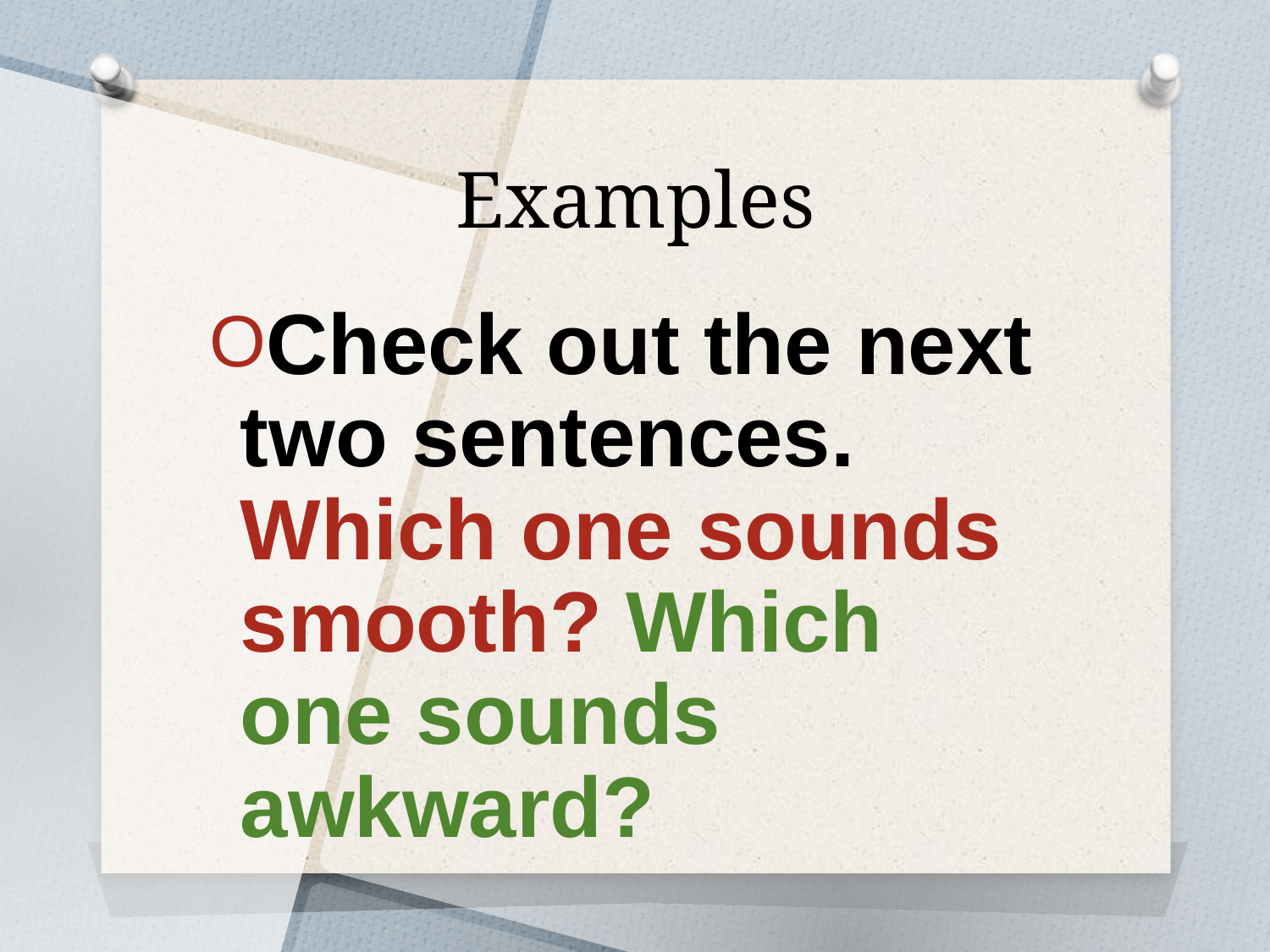

# Examples
Check out the next two sentences. Which one sounds smooth? Which one sounds awkward?